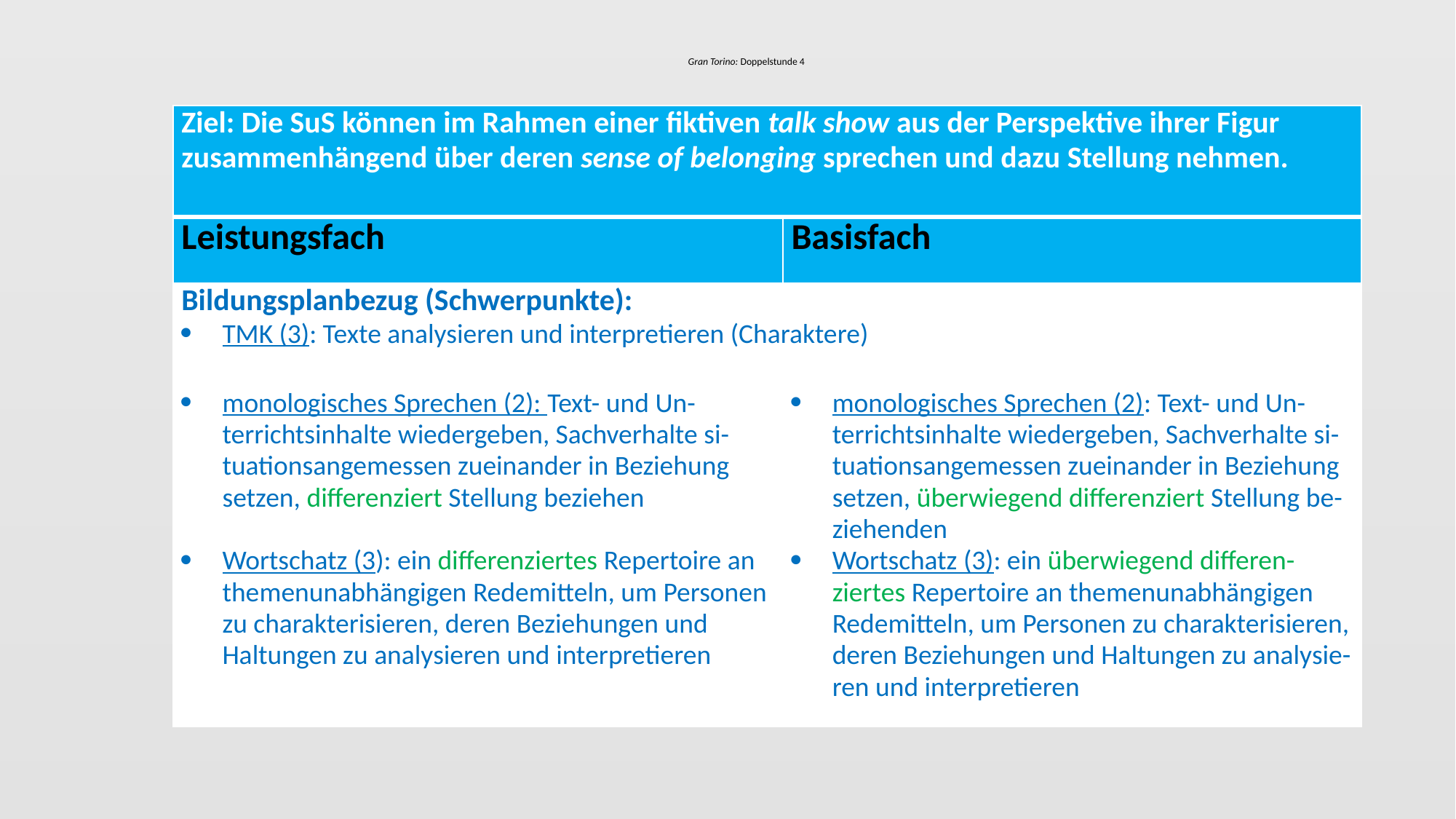

# Gran Torino: Doppelstunde 4
| Ziel: Die SuS können im Rahmen einer fiktiven talk show aus der Perspektive ihrer Figur zusammenhängend über deren sense of belonging sprechen und dazu Stellung nehmen. |  |
| --- | --- |
| Leistungsfach | Basisfach |
| Bildungsplanbezug (Schwerpunkte): TMK (3): Texte analysieren und interpretieren (Charaktere) |  |
| monologisches Sprechen (2): Text- und Un-terrichtsinhalte wiedergeben, Sachverhalte si-tuationsangemessen zueinander in Beziehung setzen, differenziert Stellung beziehen Wortschatz (3): ein differenziertes Repertoire an themenunabhängigen Redemitteln, um Personen zu charakterisieren, deren Beziehungen und Haltungen zu analysieren und interpretieren | monologisches Sprechen (2): Text- und Un-terrichtsinhalte wiedergeben, Sachverhalte si-tuationsangemessen zueinander in Beziehung setzen, überwiegend differenziert Stellung be-ziehenden Wortschatz (3): ein überwiegend differen-ziertes Repertoire an themenunabhängigen Redemitteln, um Personen zu charakterisieren, deren Beziehungen und Haltungen zu analysie-ren und interpretieren |